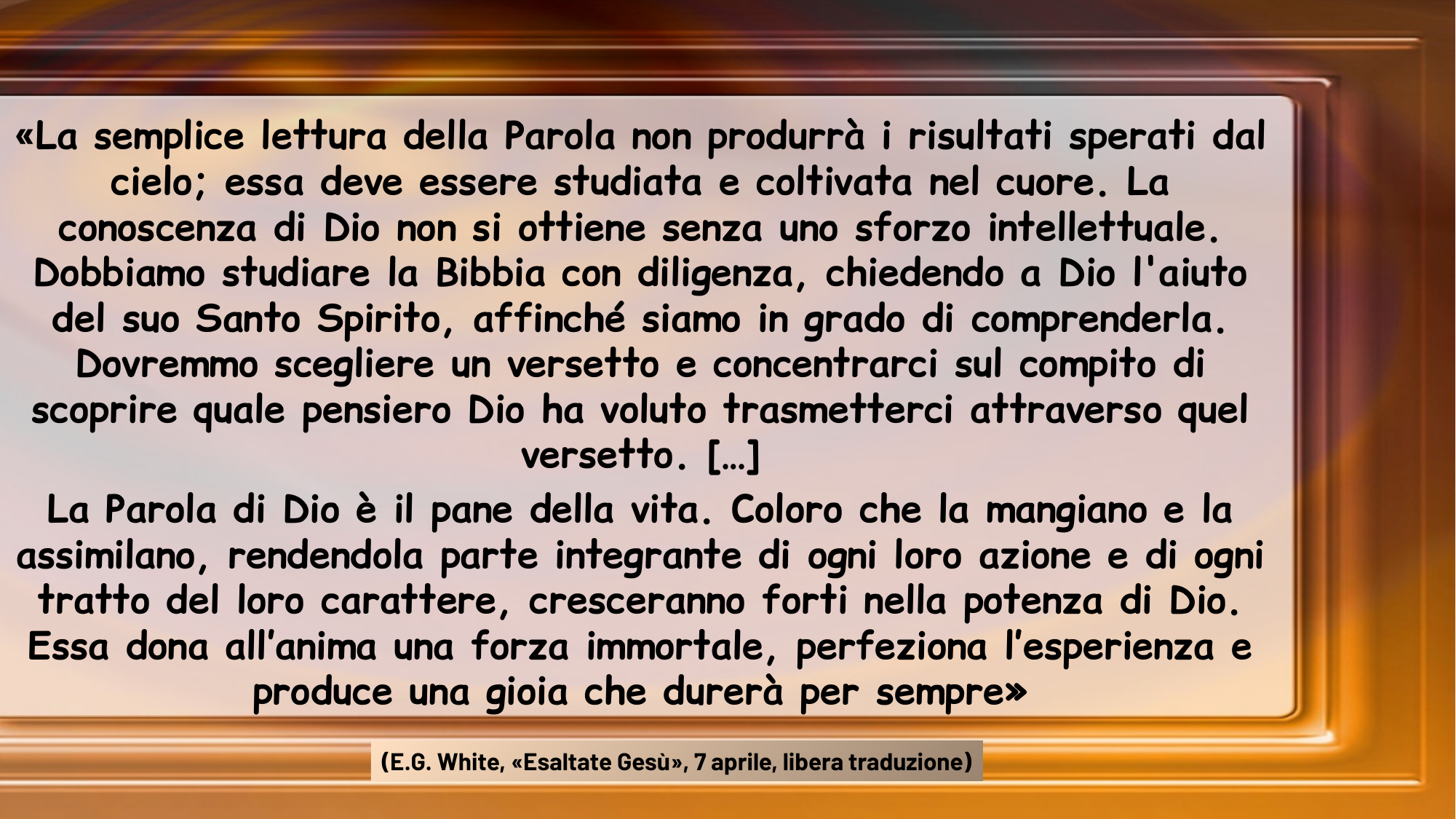

«La semplice lettura della Parola non produrrà i risultati sperati dal cielo; essa deve essere studiata e coltivata nel cuore. La conoscenza di Dio non si ottiene senza uno sforzo intellettuale. Dobbiamo studiare la Bibbia con diligenza, chiedendo a Dio l'aiuto del suo Santo Spirito, affinché siamo in grado di comprenderla. Dovremmo scegliere un versetto e concentrarci sul compito di scoprire quale pensiero Dio ha voluto trasmetterci attraverso quel versetto. […]
La Parola di Dio è il pane della vita. Coloro che la mangiano e la assimilano, rendendola parte integrante di ogni loro azione e di ogni tratto del loro carattere, cresceranno forti nella potenza di Dio. Essa dona all’anima una forza immortale, perfeziona l’esperienza e produce una gioia che durerà per sempre»
(E.G. White, «Esaltate Gesù», 7 aprile, libera traduzione)